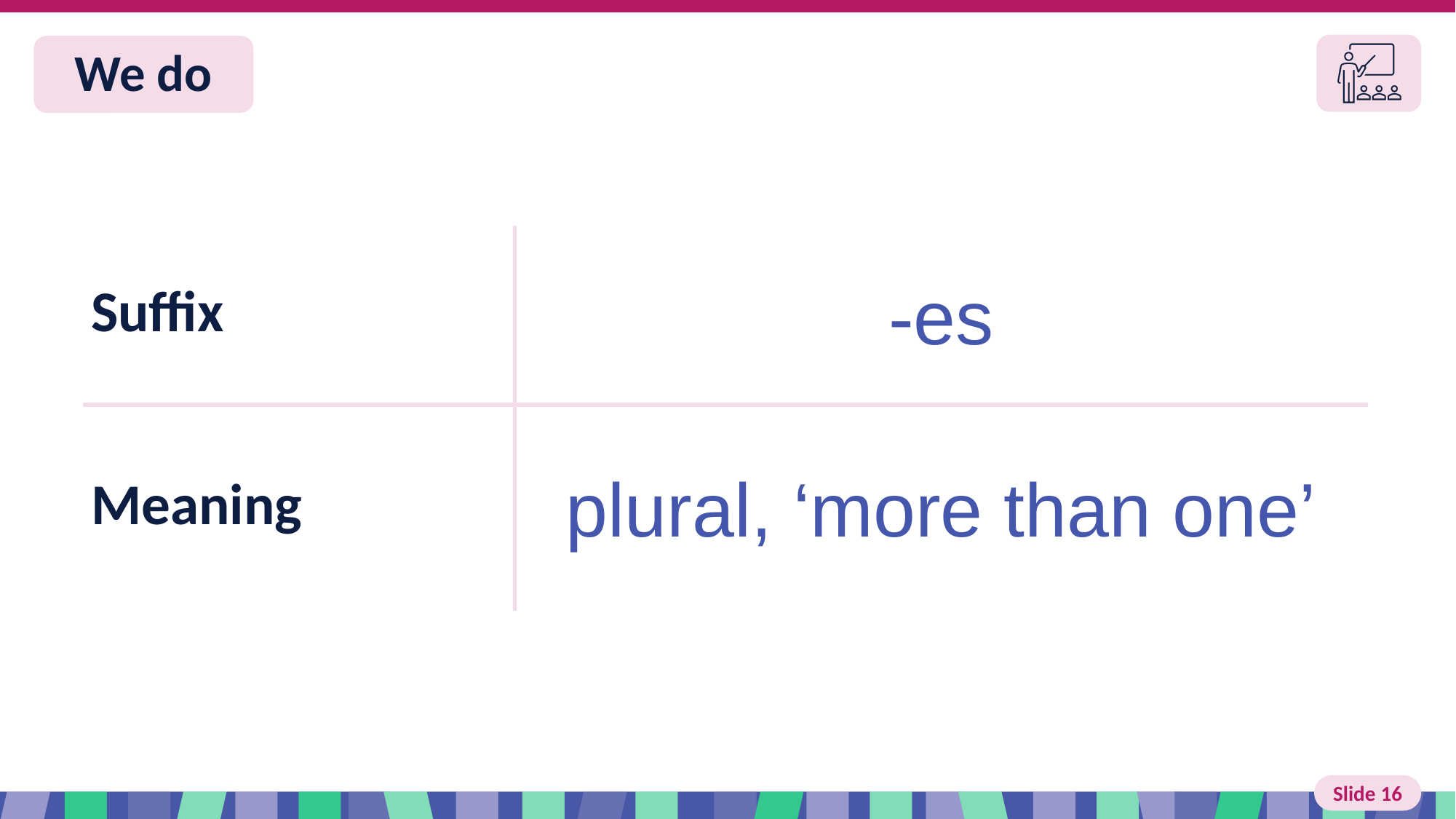

Slide 16 We do
| Suffix | -es |
| --- | --- |
| Meaning | plural, ‘more than one’ |